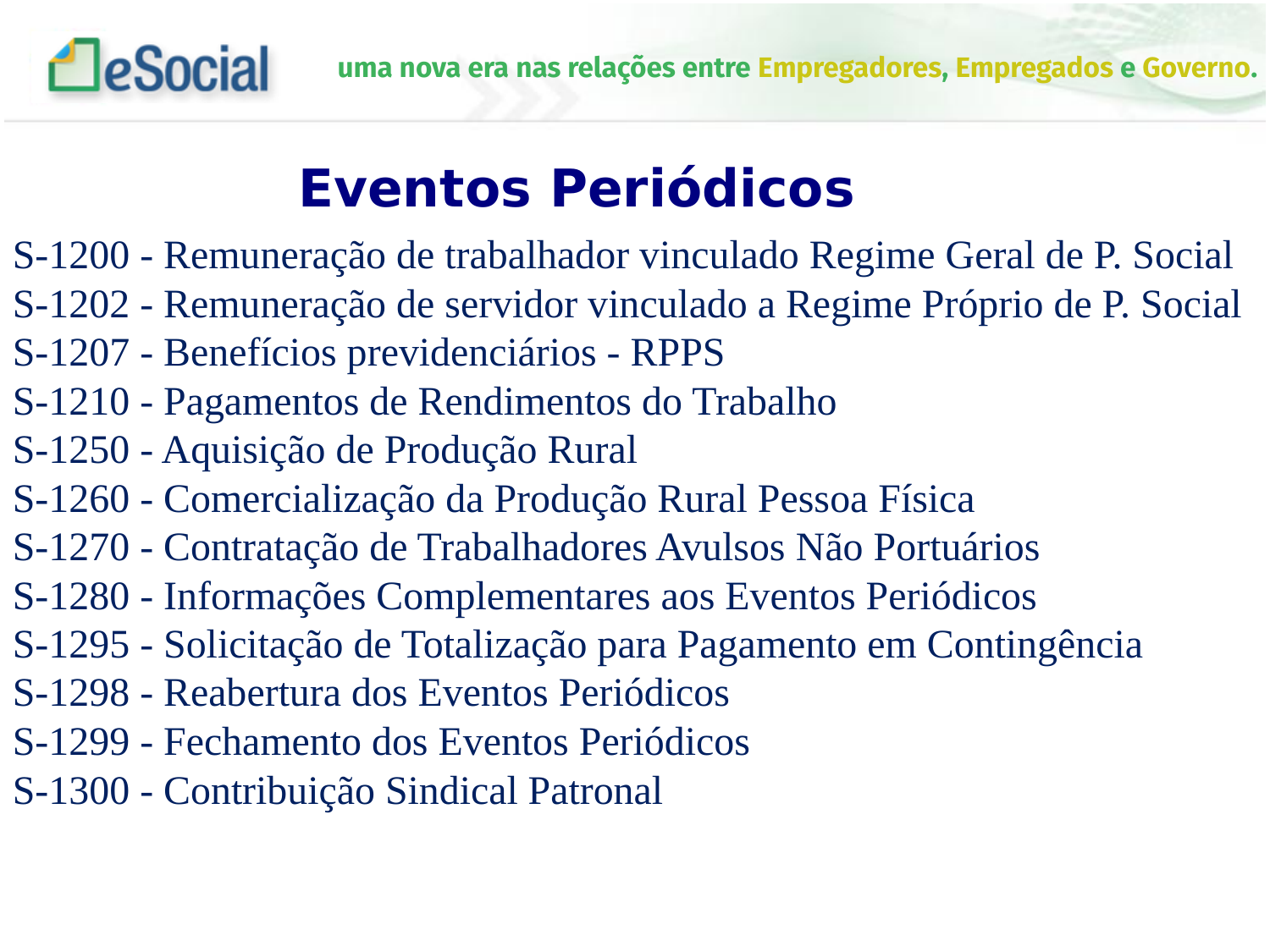

Eventos Periódicos
S-1200 - Remuneração de trabalhador vinculado Regime Geral de P. Social
S-1202 - Remuneração de servidor vinculado a Regime Próprio de P. Social
S-1207 - Benefícios previdenciários - RPPS
S-1210 - Pagamentos de Rendimentos do Trabalho
S-1250 - Aquisição de Produção Rural
S-1260 - Comercialização da Produção Rural Pessoa Física
S-1270 - Contratação de Trabalhadores Avulsos Não Portuários
S-1280 - Informações Complementares aos Eventos Periódicos
S-1295 - Solicitação de Totalização para Pagamento em Contingência
S-1298 - Reabertura dos Eventos Periódicos
S-1299 - Fechamento dos Eventos Periódicos
S-1300 - Contribuição Sindical Patronal